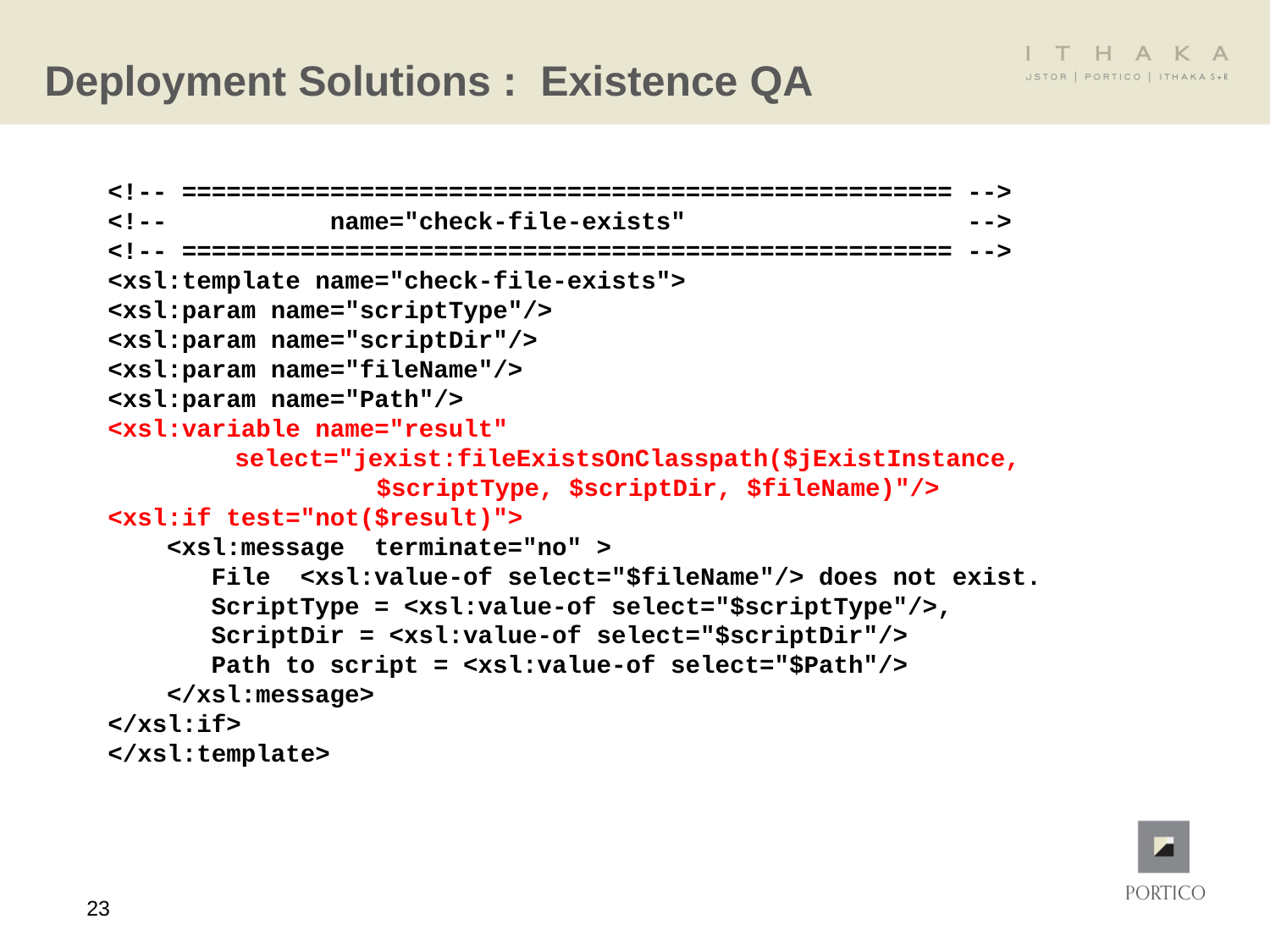

# Deployment Solutions :  Existence QA
<!-- ==================================================== -->
<!--           name="check-file-exists"                   -->
<!-- ==================================================== -->
<xsl:template name="check-file-exists">
<xsl:param name="scriptType"/>
<xsl:param name="scriptDir"/>
<xsl:param name="fileName"/>
<xsl:param name="Path"/>
<xsl:variable name="result"
	select="jexist:fileExistsOnClasspath($jExistInstance,
		 $scriptType, $scriptDir, $fileName)"/>
<xsl:if test="not($result)">
    <xsl:message  terminate="no" >
       File  <xsl:value-of select="$fileName"/> does not exist.
       ScriptType = <xsl:value-of select="$scriptType"/>,
       ScriptDir = <xsl:value-of select="$scriptDir"/>
       Path to script = <xsl:value-of select="$Path"/>
    </xsl:message>
</xsl:if>
</xsl:template>
23